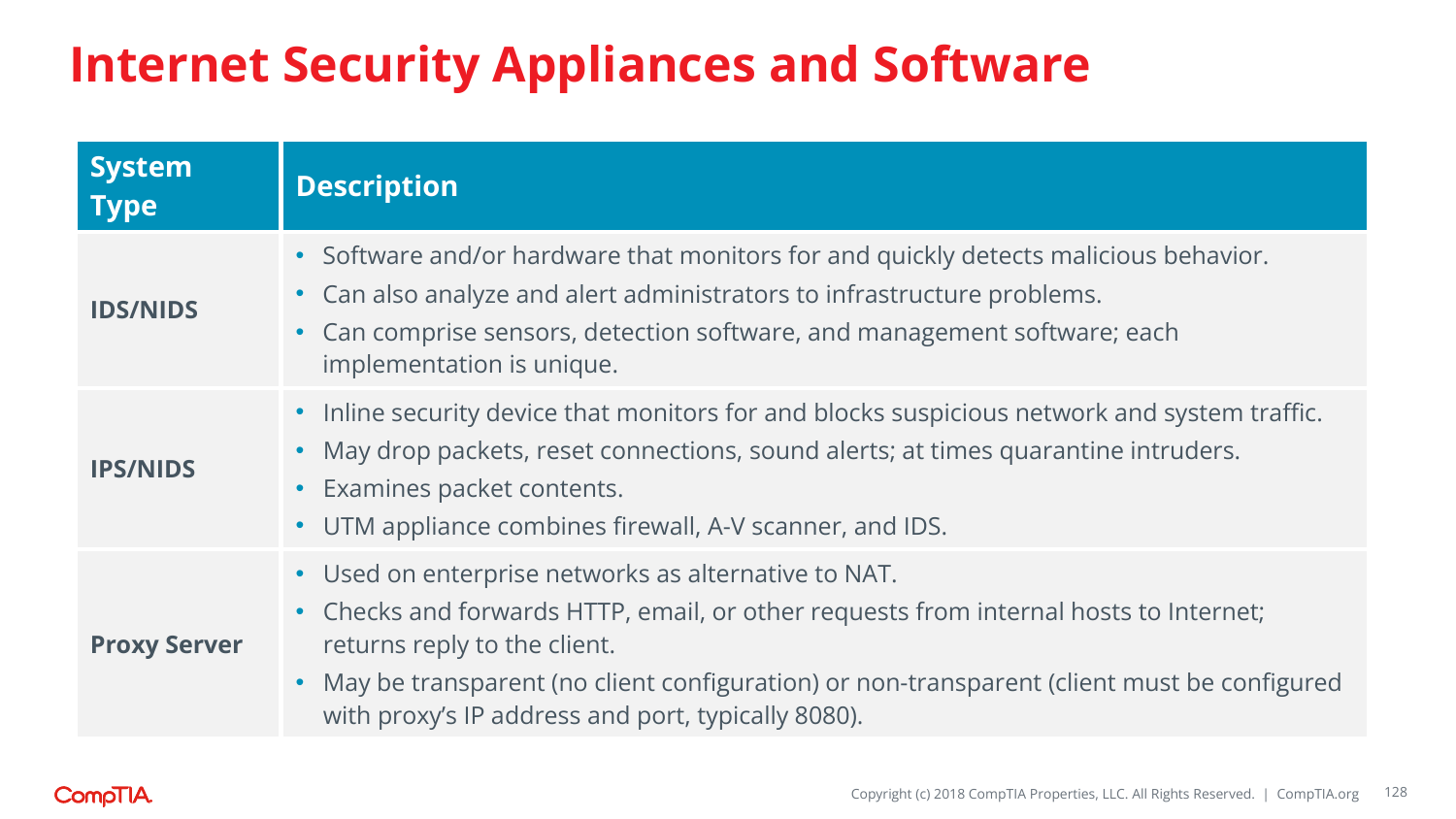

# Internet Security Appliances and Software
| System Type | Description |
| --- | --- |
| IDS/NIDS | Software and/or hardware that monitors for and quickly detects malicious behavior. Can also analyze and alert administrators to infrastructure problems. Can comprise sensors, detection software, and management software; each implementation is unique. |
| IPS/NIDS | Inline security device that monitors for and blocks suspicious network and system traffic. May drop packets, reset connections, sound alerts; at times quarantine intruders. Examines packet contents. UTM appliance combines firewall, A-V scanner, and IDS. |
| Proxy Server | Used on enterprise networks as alternative to NAT. Checks and forwards HTTP, email, or other requests from internal hosts to Internet; returns reply to the client. May be transparent (no client configuration) or non-transparent (client must be configured with proxy’s IP address and port, typically 8080). |
128